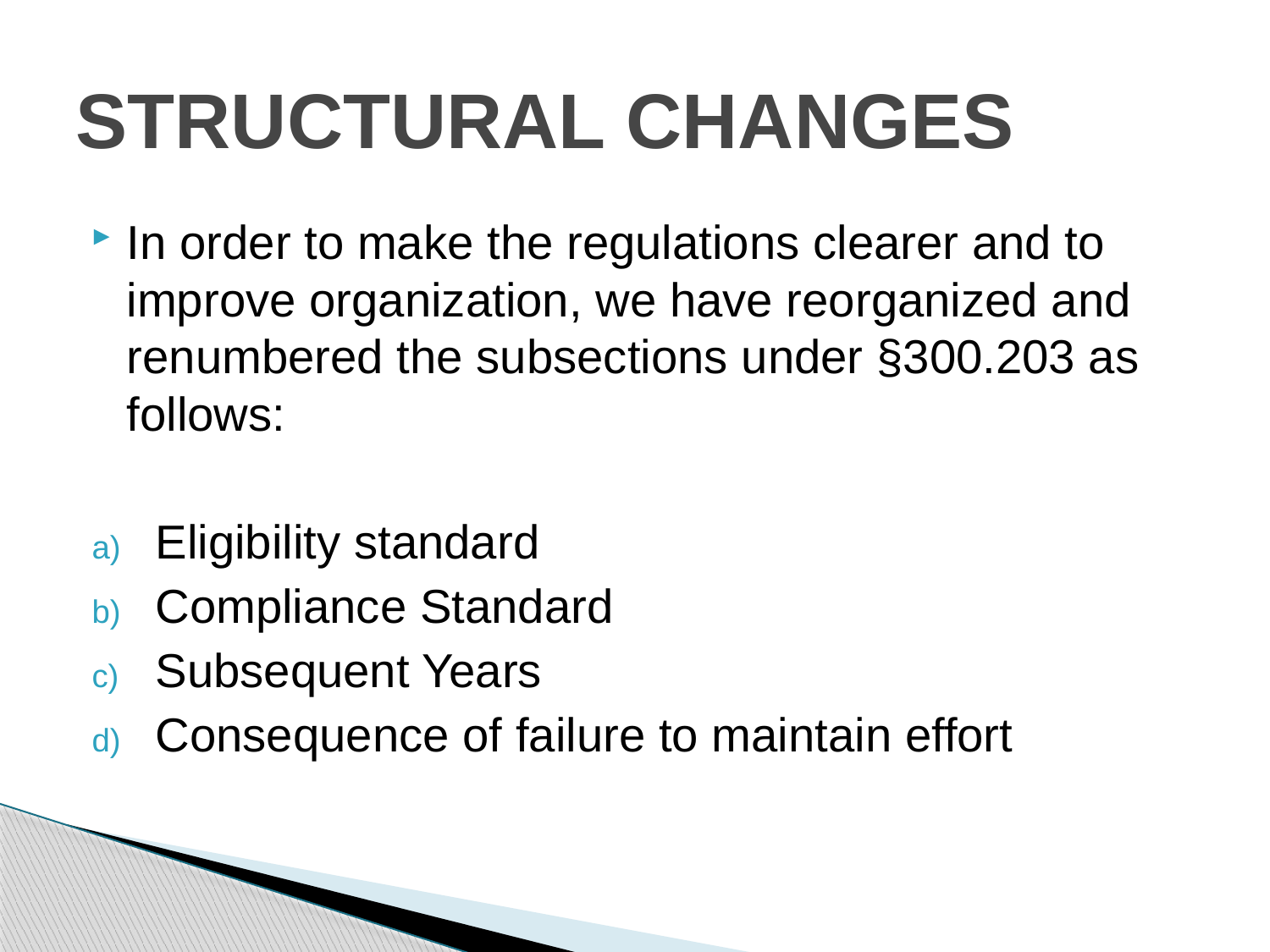

# Structural changes
In order to make the regulations clearer and to improve organization, we have reorganized and renumbered the subsections under §300.203 as follows:

Eligibility standard
Compliance Standard
Subsequent Years
Consequence of failure to maintain effort